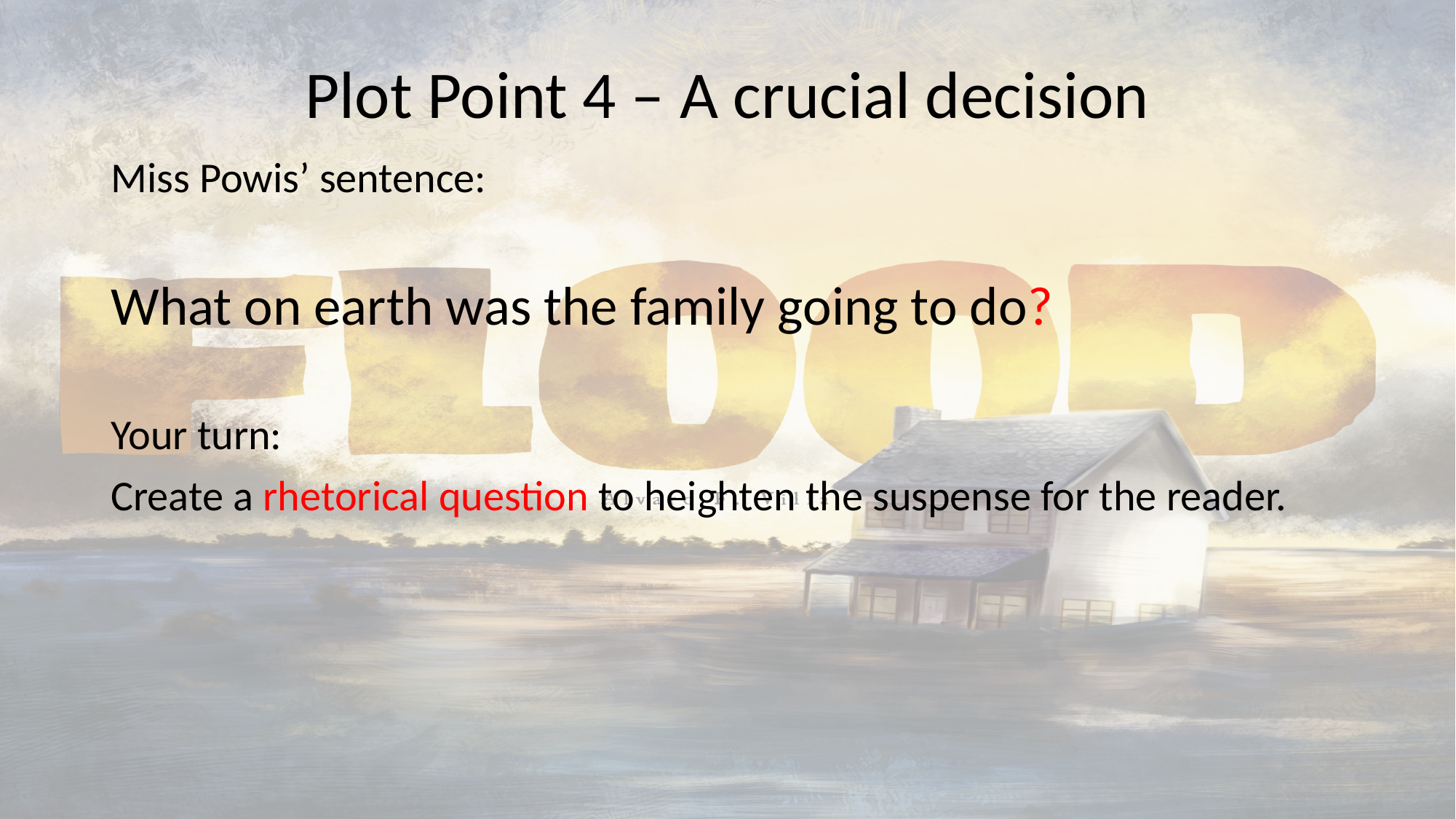

# Plot Point 4 – A crucial decision
Miss Powis’ sentence:

What on earth was the family going to do?

Your turn:
Create a rhetorical question to heighten the suspense for the reader.